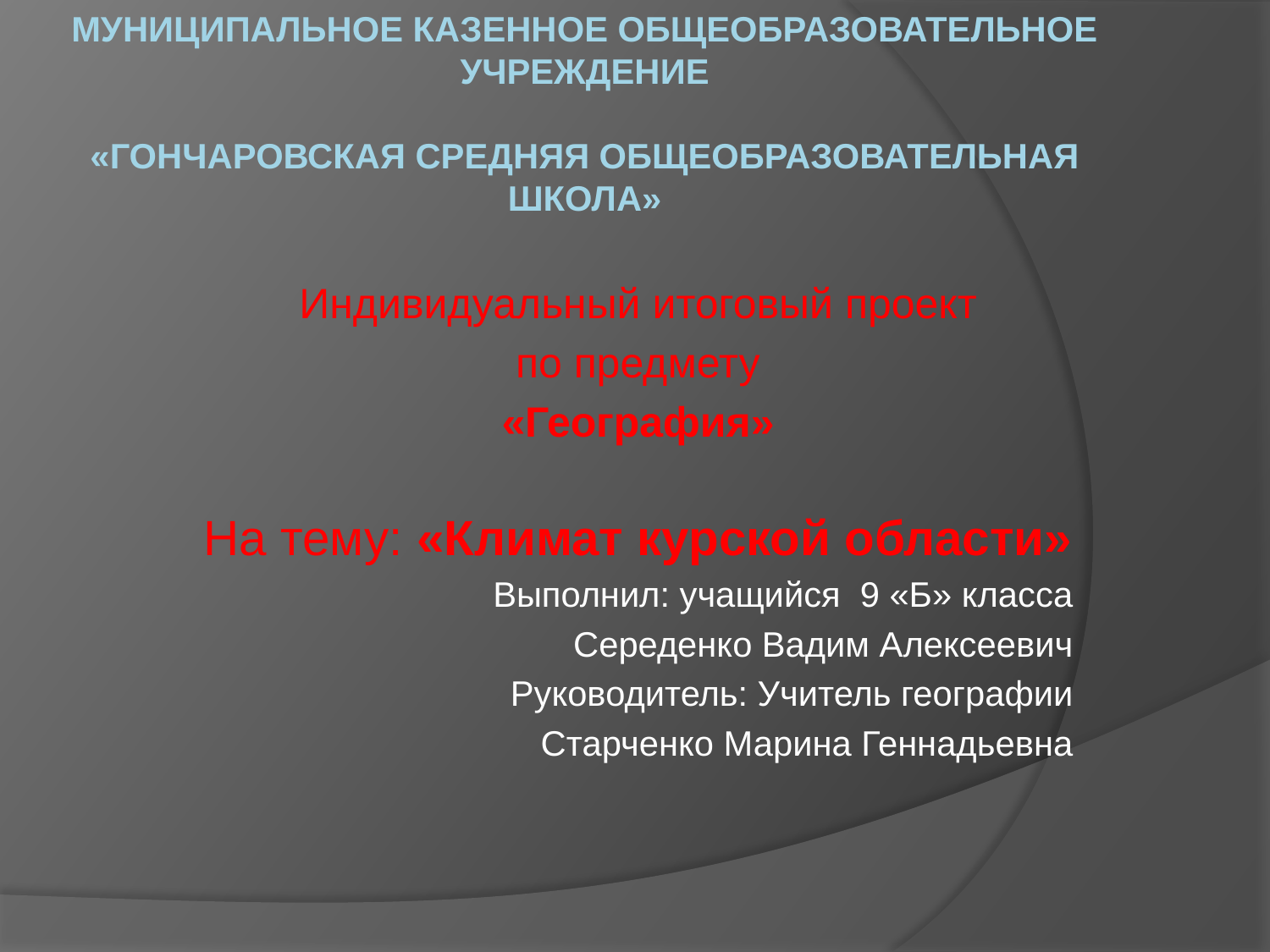

# Муниципальное казенное общеобразовательное учреждение «Гончаровская средняя общеобразовательная школа»
Индивидуальный итоговый проект
по предмету
«География»
На тему: «Климат курской области»
Выполнил: учащийся  9 «Б» класса
Середенко Вадим Алексеевич
Руководитель: Учитель географии
Старченко Марина Геннадьевна